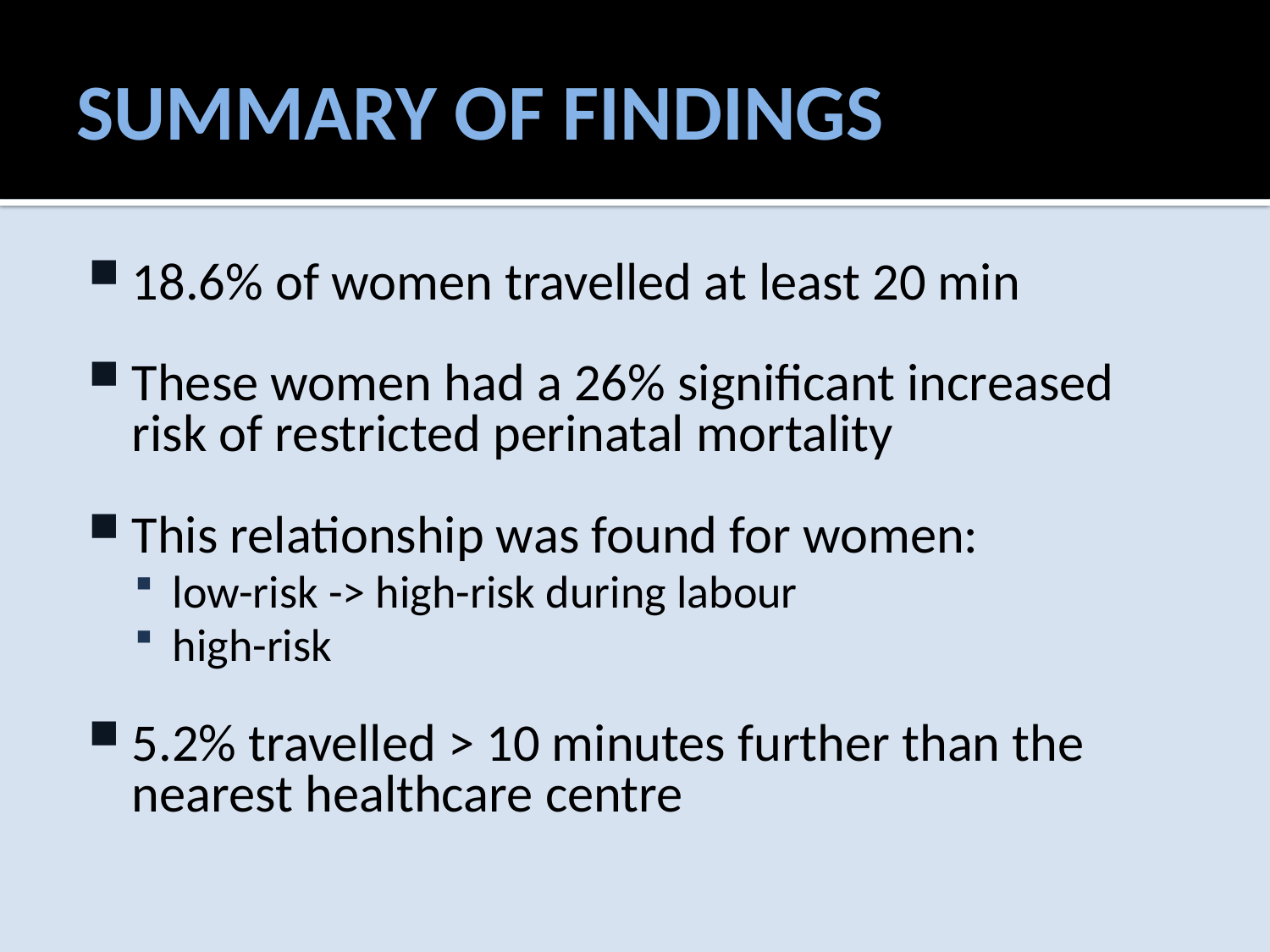

# Summary of Findings
18.6% of women travelled at least 20 min

These women had a 26% significant increased risk of restricted perinatal mortality

This relationship was found for women:
low-risk -> high-risk during labour
high-risk

5.2% travelled > 10 minutes further than the nearest healthcare centre